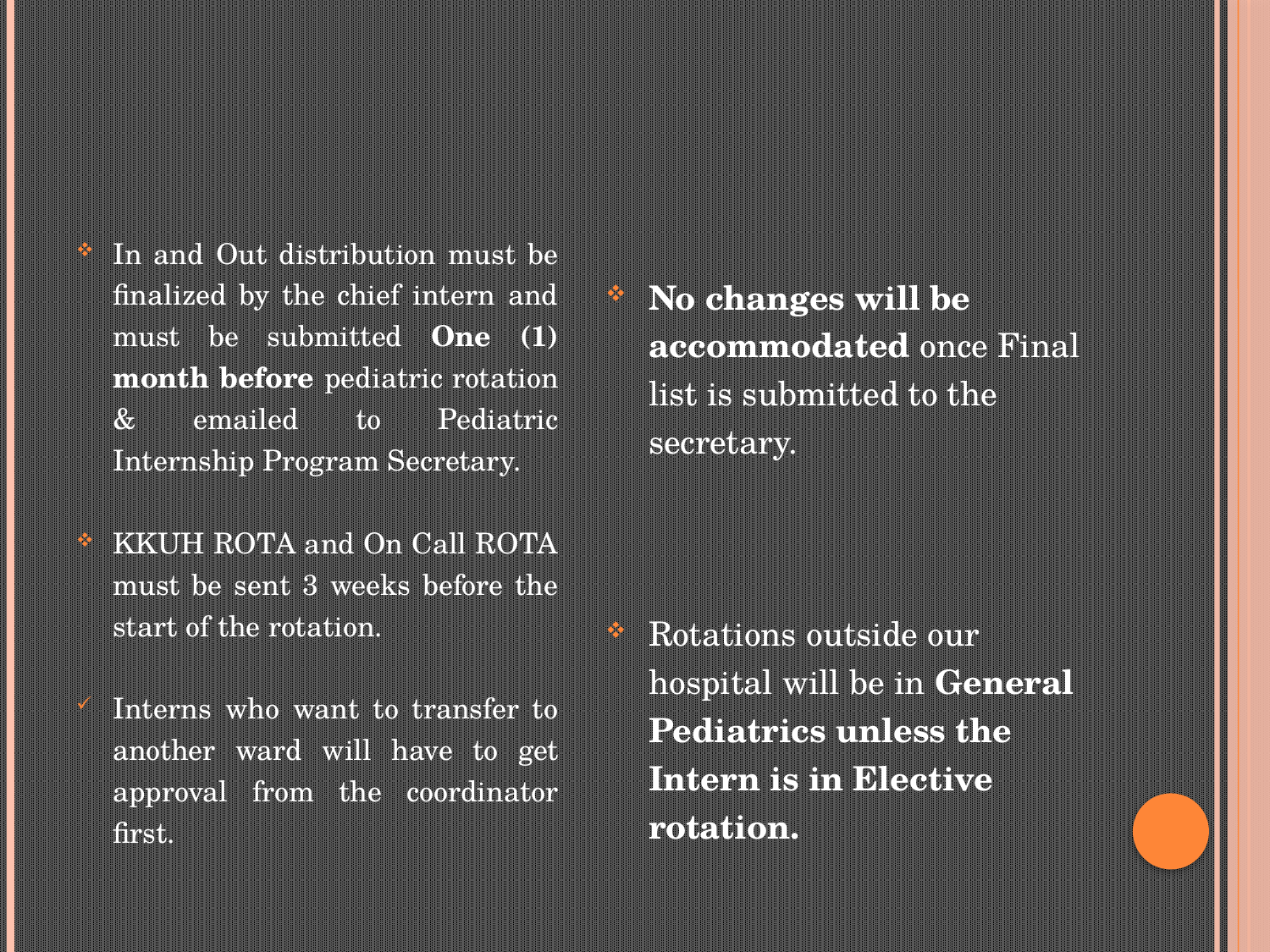

In and Out distribution must be finalized by the chief intern and must be submitted One (1) month before pediatric rotation & emailed to Pediatric Internship Program Secretary.

KKUH ROTA and On Call ROTA must be sent 3 weeks before the start of the rotation.

Interns who want to transfer to another ward will have to get approval from the coordinator first.

No changes will be accommodated once Final list is submitted to the secretary.

Rotations outside our hospital will be in General Pediatrics unless the Intern is in Elective rotation.